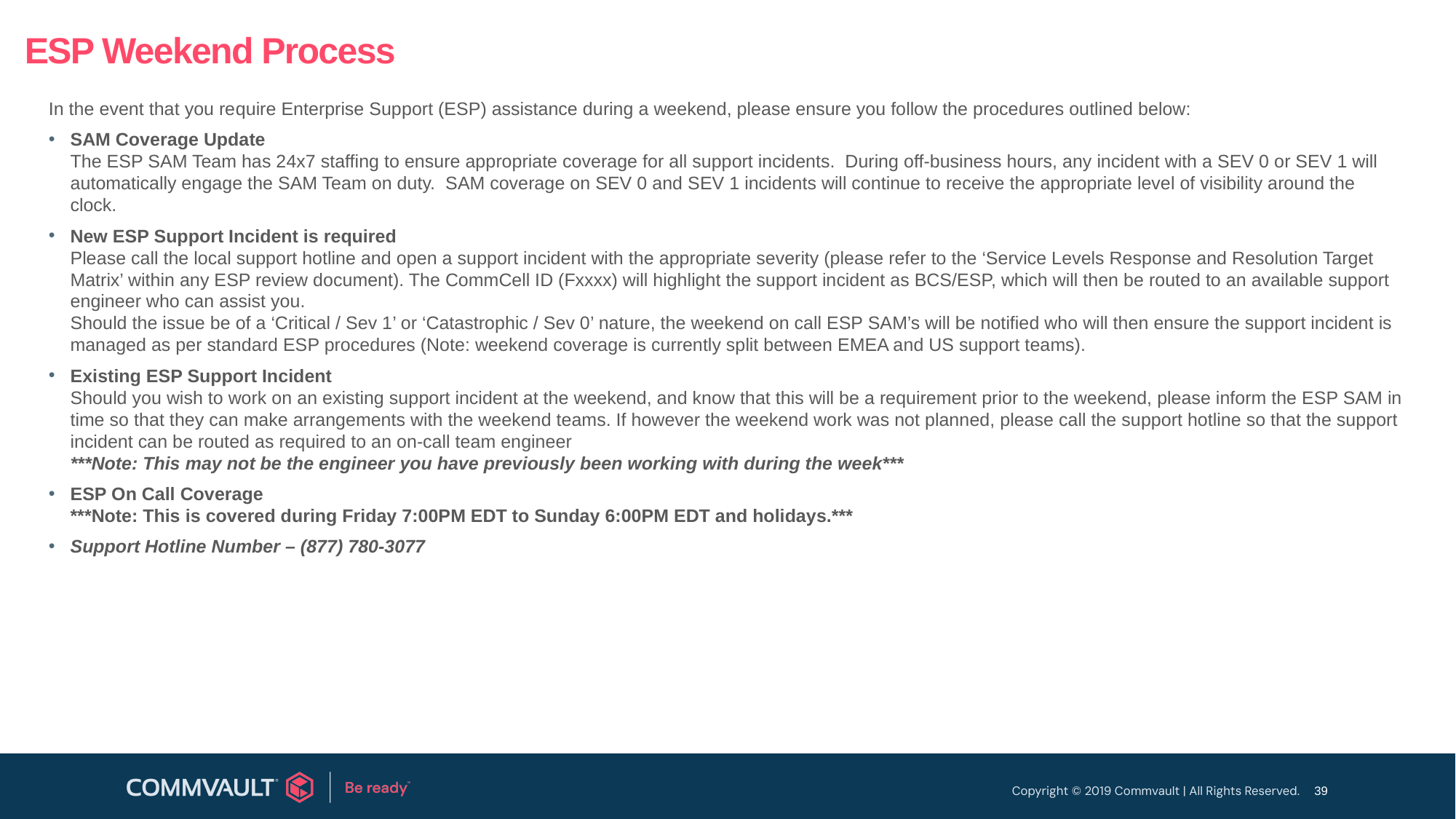

# ESP Weekend Process
In the event that you require Enterprise Support (ESP) assistance during a weekend, please ensure you follow the procedures outlined below:
SAM Coverage Update
The ESP SAM Team has 24x7 staffing to ensure appropriate coverage for all support incidents.  During off-business hours, any incident with a SEV 0 or SEV 1 will automatically engage the SAM Team on duty.  SAM coverage on SEV 0 and SEV 1 incidents will continue to receive the appropriate level of visibility around the clock.
New ESP Support Incident is required
Please call the local support hotline and open a support incident with the appropriate severity (please refer to the ‘Service Levels Response and Resolution Target Matrix’ within any ESP review document). The CommCell ID (Fxxxx) will highlight the support incident as BCS/ESP, which will then be routed to an available support engineer who can assist you.
Should the issue be of a ‘Critical / Sev 1’ or ‘Catastrophic / Sev 0’ nature, the weekend on call ESP SAM’s will be notified who will then ensure the support incident is managed as per standard ESP procedures (Note: weekend coverage is currently split between EMEA and US support teams).
Existing ESP Support Incident
Should you wish to work on an existing support incident at the weekend, and know that this will be a requirement prior to the weekend, please inform the ESP SAM in time so that they can make arrangements with the weekend teams. If however the weekend work was not planned, please call the support hotline so that the support incident can be routed as required to an on-call team engineer
***Note: This may not be the engineer you have previously been working with during the week***
ESP On Call Coverage
***Note: This is covered during Friday 7:00PM EDT to Sunday 6:00PM EDT and holidays.***
Support Hotline Number – (877) 780-3077

39